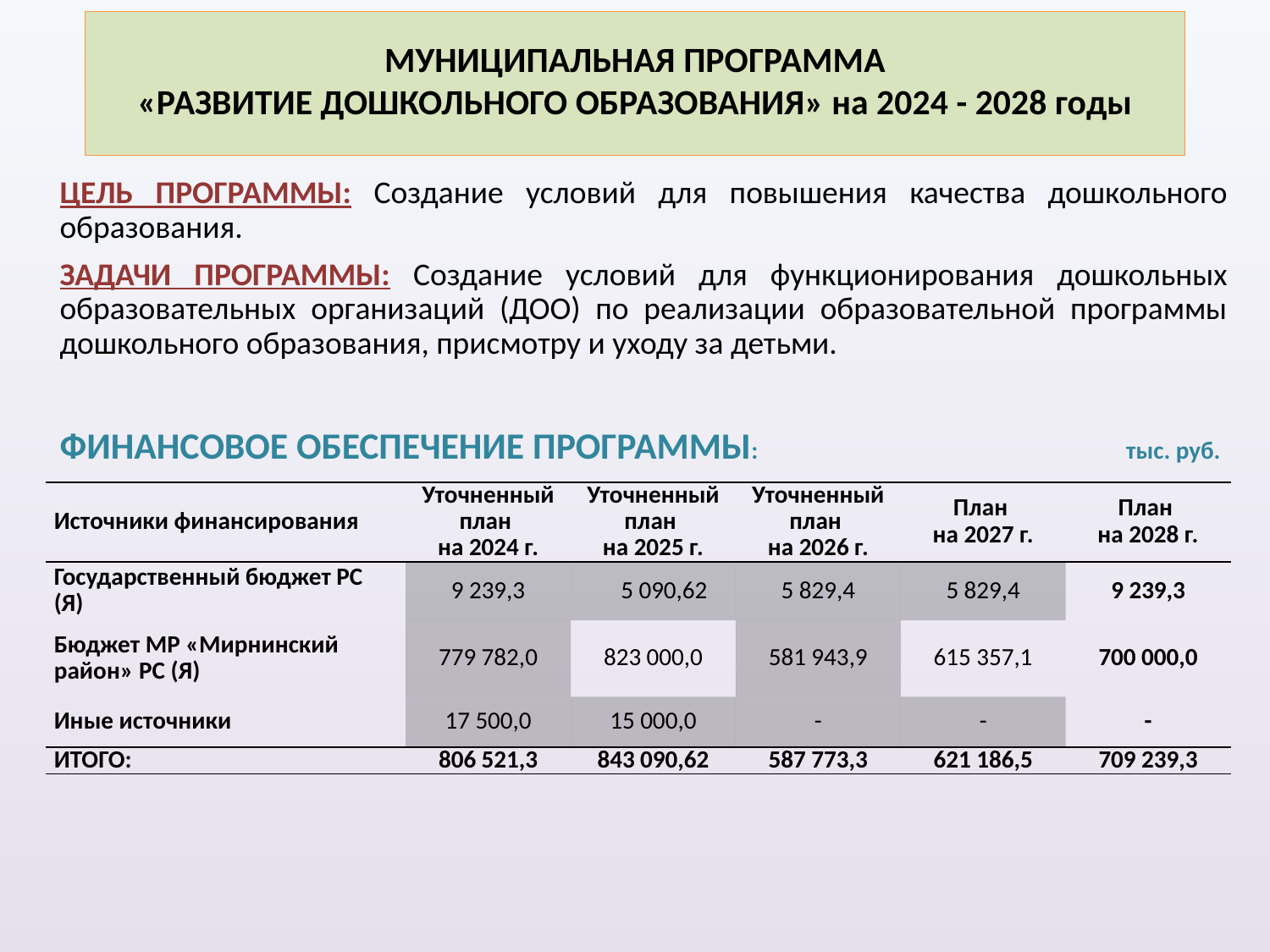

# МУНИЦИПАЛЬНАЯ ПРОГРАММА «РАЗВИТИЕ ДОШКОЛЬНОГО ОБРАЗОВАНИЯ» на 2024 - 2028 годы

ЦЕЛЬ ПРОГРАММЫ: Создание условий для повышения качества дошкольного образования.
ЗАДАЧИ ПРОГРАММЫ: Создание условий для функционирования дошкольных образовательных организаций (ДОО) по реализации образовательной программы дошкольного образования, присмотру и уходу за детьми.

ФИНАНСОВОЕ ОБЕСПЕЧЕНИЕ ПРОГРАММЫ:                                                                   тыс. руб.
| Источники финансирования | Уточненный план на 2024 г. | Уточненный план на 2025 г. | Уточненный план на 2026 г. | План на 2027 г. | План на 2028 г. |
| --- | --- | --- | --- | --- | --- |
| Государственный бюджет РС (Я) | 9 239,3 | 5 090,62 | 5 829,4 | 5 829,4 | 9 239,3 |
| Бюджет МР «Мирнинский район» РС (Я) | 779 782,0 | 823 000,0 | 581 943,9 | 615 357,1 | 700 000,0 |
| Иные источники | 17 500,0 | 15 000,0 | - | - | - |
| ИТОГО: | 806 521,3 | 843 090,62 | 587 773,3 | 621 186,5 | 709 239,3 |